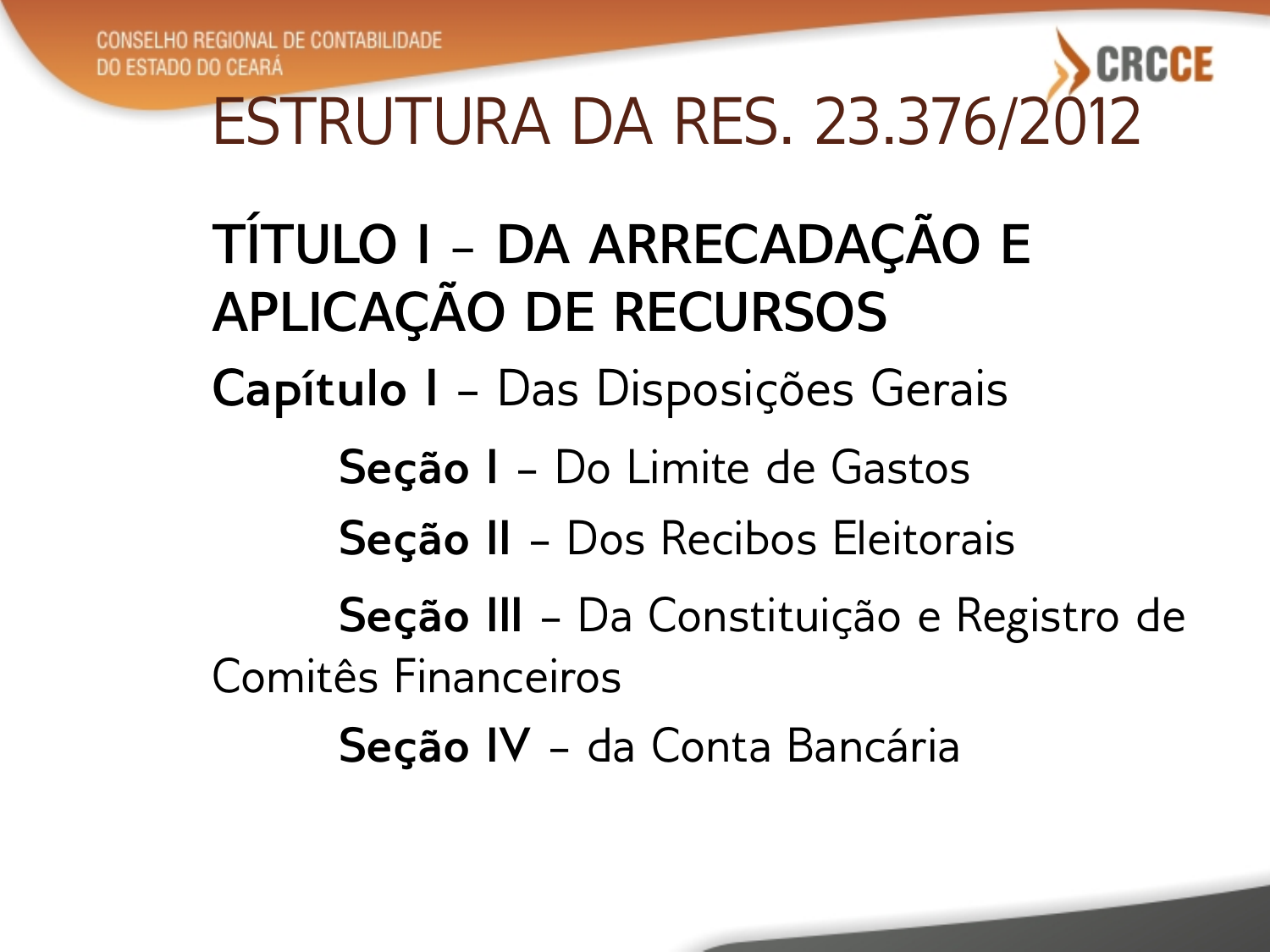

# ESTRUTURA DA RES. 23.376/2012
TÍTULO I – DA ARRECADAÇÃO E APLICAÇÃO DE RECURSOS
Capítulo I – Das Disposições Gerais
	Seção I – Do Limite de Gastos
	Seção II – Dos Recibos Eleitorais
	Seção III – Da Constituição e Registro de Comitês Financeiros
	Seção IV – da Conta Bancária